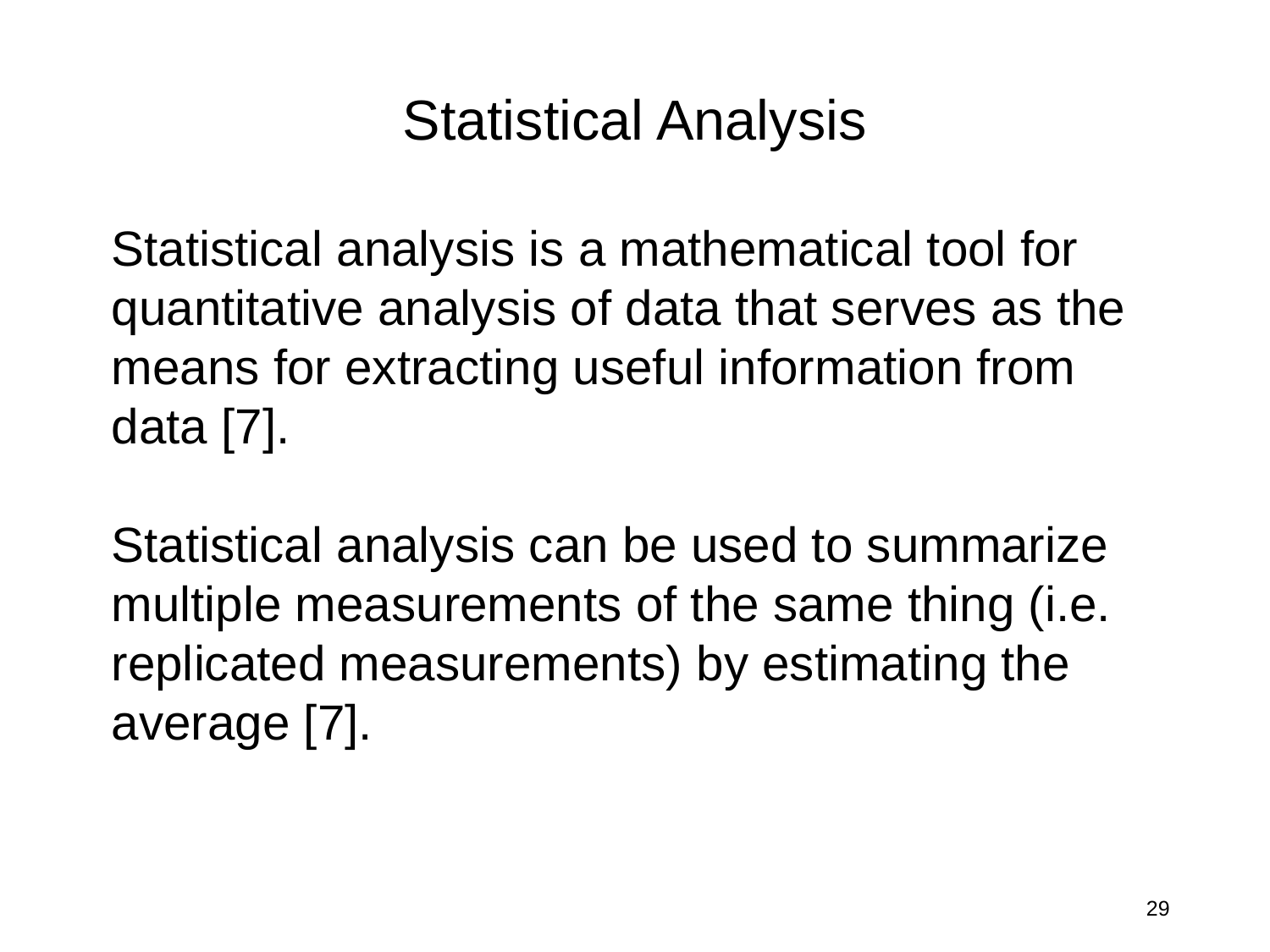

Statistical Analysis
Statistical analysis is a mathematical tool for quantitative analysis of data that serves as the means for extracting useful information from data [7].

Statistical analysis can be used to summarize multiple measurements of the same thing (i.e. replicated measurements) by estimating the average [7].

29